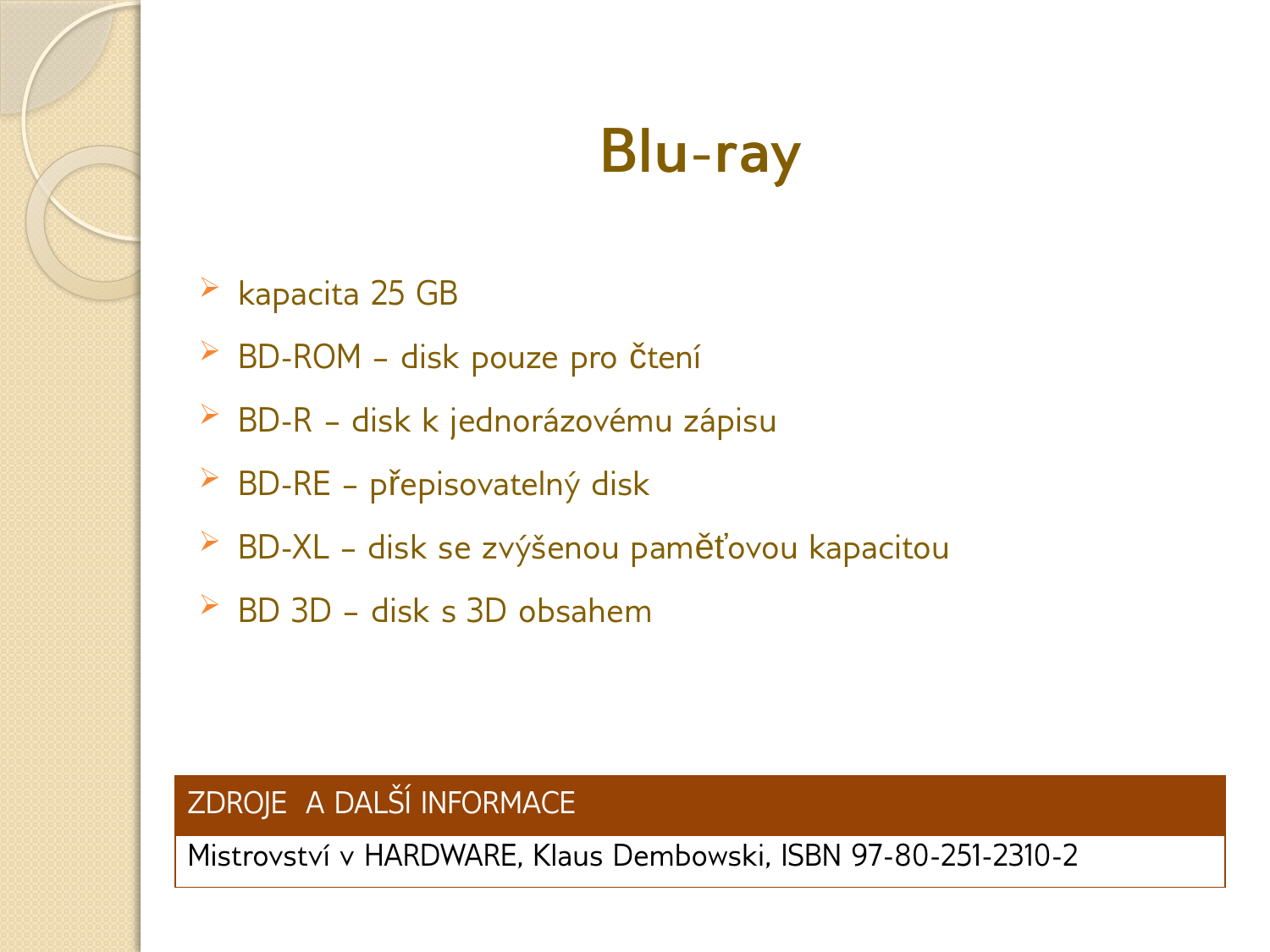

Blu-ray

kapacita 25 GB
BD-ROM – disk pouze pro čtení
BD-R – disk k jednorázovému zápisu
BD-RE – přepisovatelný disk
BD-XL – disk se zvýšenou paměťovou kapacitou
BD 3D – disk s 3D obsahem
| ZDROJE A DALŠÍ INFORMACE |
| --- |
| Mistrovství v HARDWARE, Klaus Dembowski, ISBN 97-80-251-2310-2 |